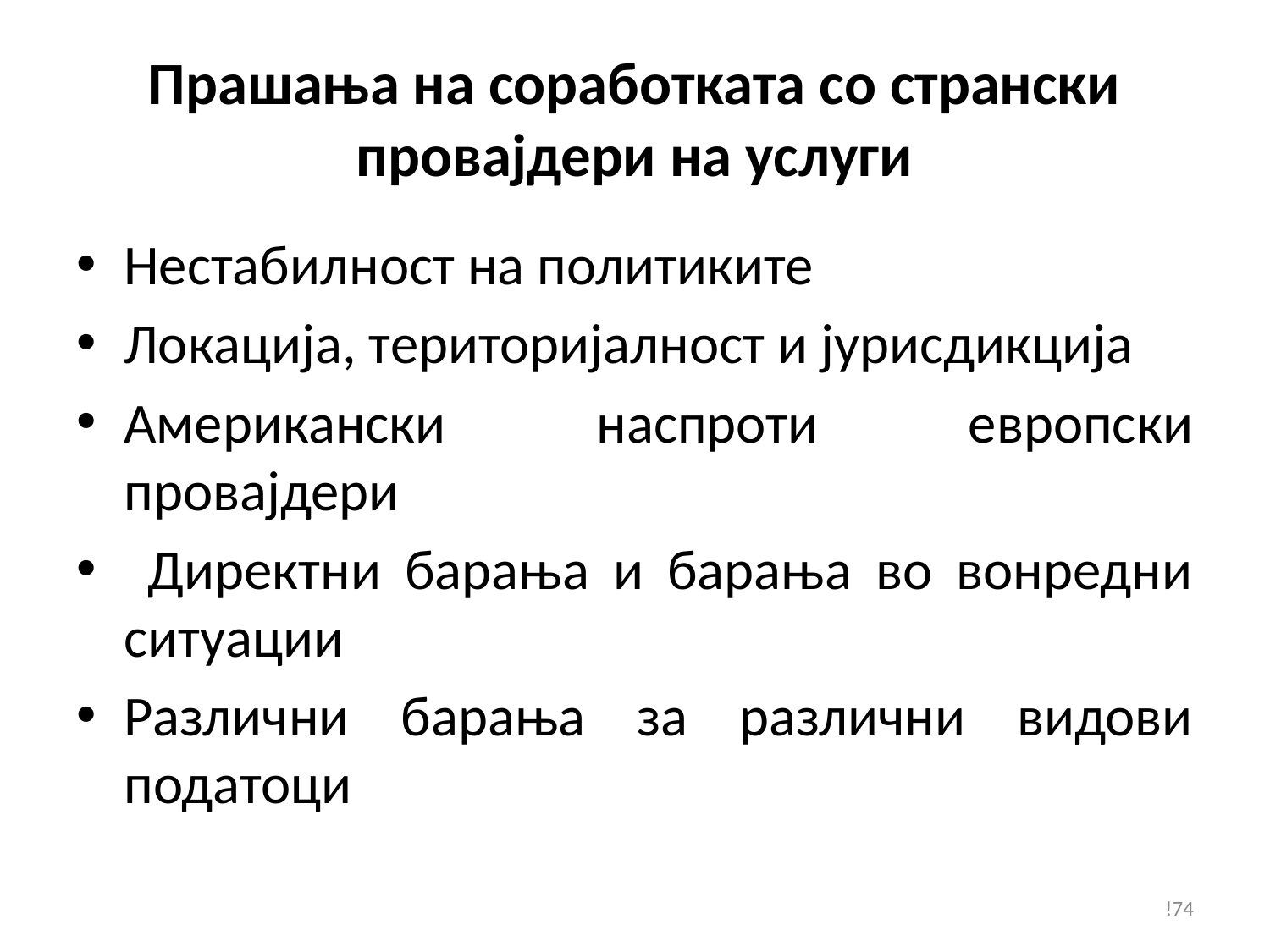

# Прашања на соработката со странски провајдери на услуги
Нестабилност на политиките
Локација, територијалност и јурисдикција
Американски наспроти европски провајдери
 Директни барања и барања во вонредни ситуации
Различни барања за различни видови податоци
!74